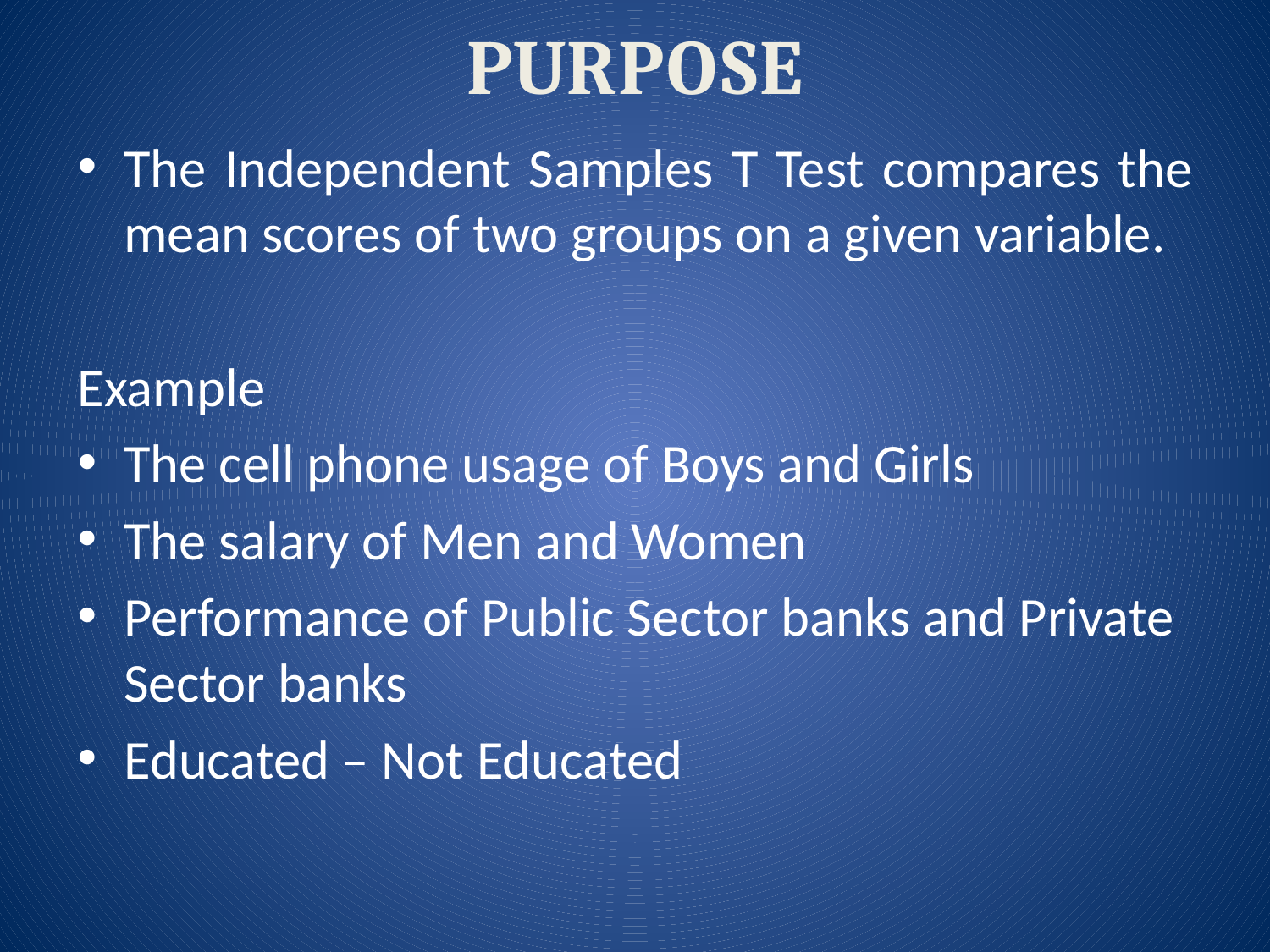

# PURPOSE
The Independent Samples T Test compares the mean scores of two groups on a given variable.

Example
The cell phone usage of Boys and Girls
The salary of Men and Women
Performance of Public Sector banks and Private Sector banks
Educated – Not Educated